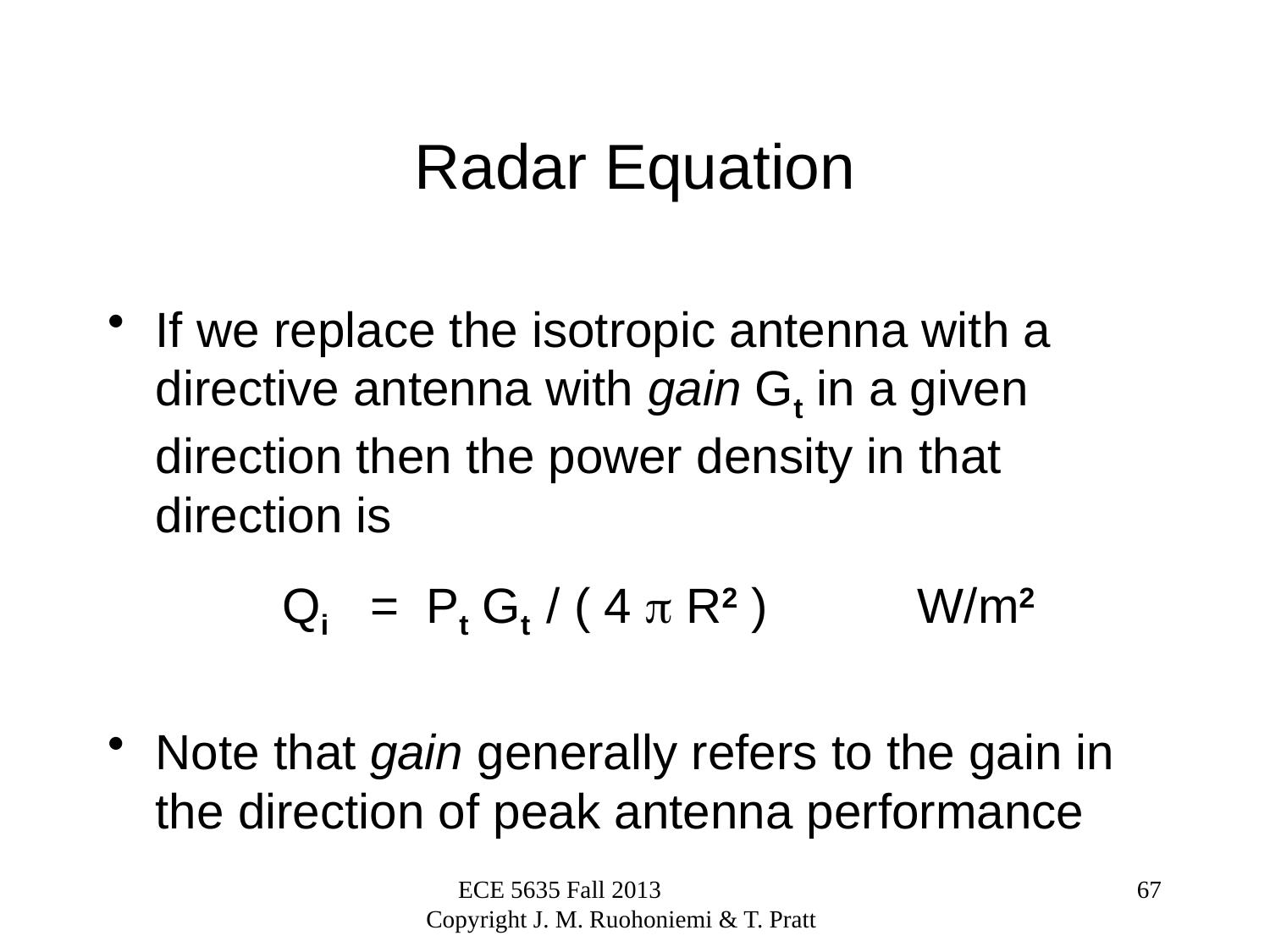

# Radar Equation

If we replace the isotropic antenna with a directive antenna with gain Gt in a given direction then the power density in that direction is
 		Qi   =  Pt Gt  / ( 4 π R2 )		W/m2

Note that gain generally refers to the gain in the direction of peak antenna performance

ECE 5635 Fall 2013                      Copyright J. M. Ruohoniemi & T. Pratt
67